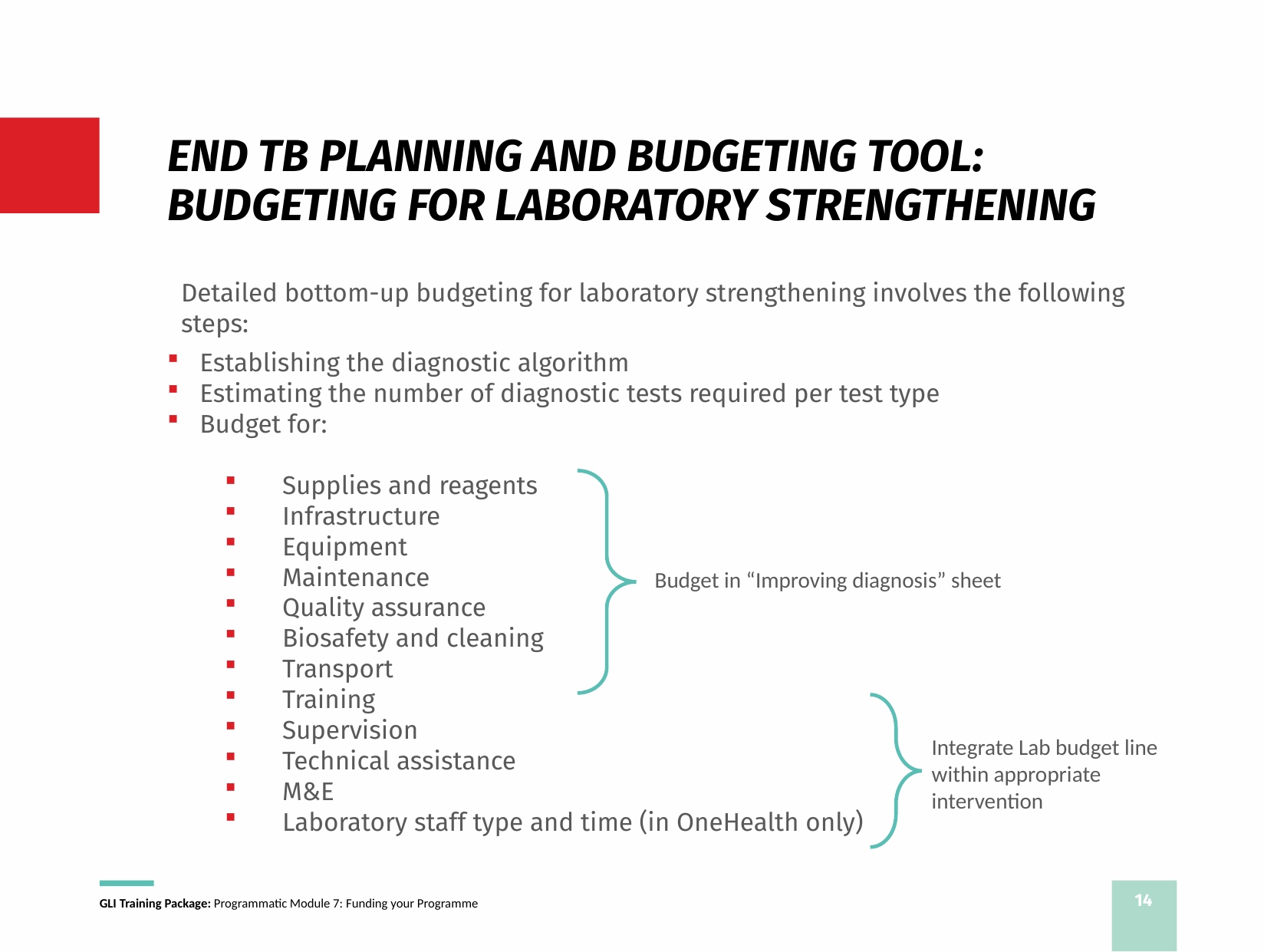

# END TB PLANNING AND BUDGETING TOOL: BUDGETING FOR LABORATORY STRENGTHENING
Detailed bottom-up budgeting for laboratory strengthening involves the following steps:
Establishing the diagnostic algorithm
Estimating the number of diagnostic tests required per test type
Budget for:

Supplies and reagents
Infrastructure
Equipment
Maintenance
Quality assurance
Biosafety and cleaning
Transport
Training
Supervision
Technical assistance
M&E
Laboratory staff type and time (in OneHealth only)

Budget in “Improving diagnosis” sheet

Integrate Lab budget line within appropriate intervention